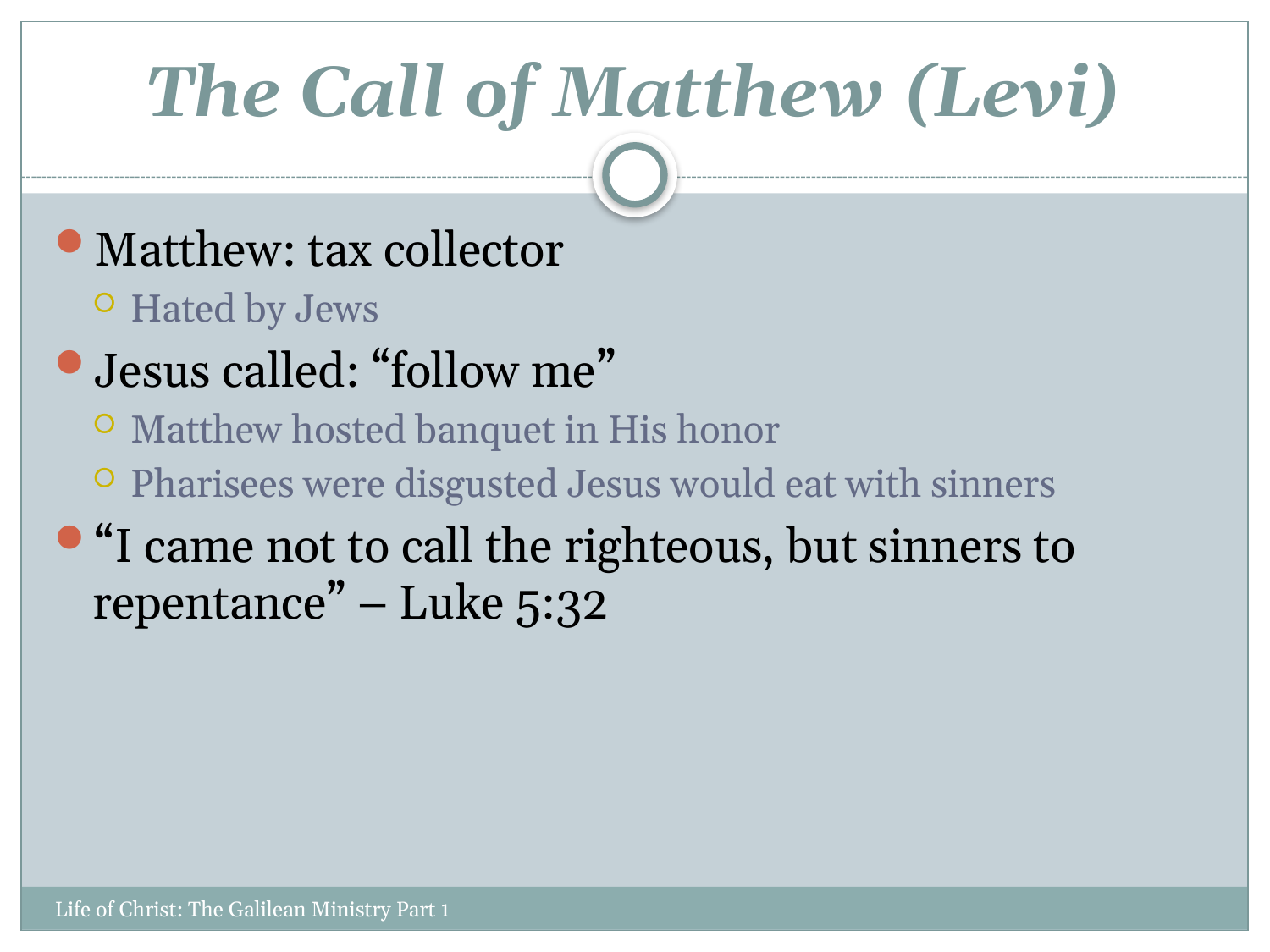

# The Call of Matthew (Levi)
Matthew: tax collector
Hated by Jews
Jesus called: “follow me”
Matthew hosted banquet in His honor
Pharisees were disgusted Jesus would eat with sinners
“I came not to call the righteous, but sinners to repentance” – Luke 5:32

Life of Christ: The Galilean Ministry Part 1